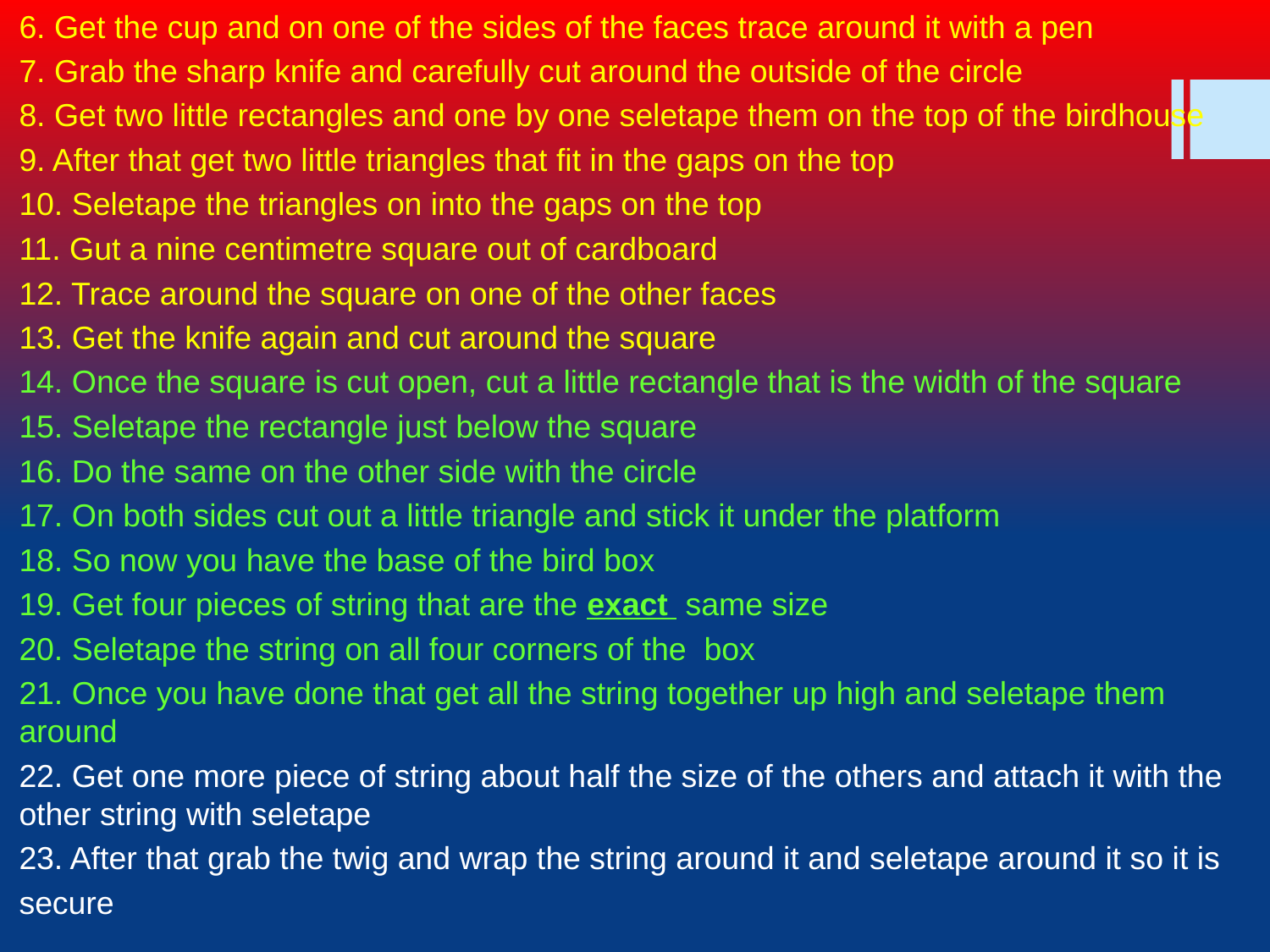

6. Get the cup and on one of the sides of the faces trace around it with a pen
7. Grab the sharp knife and carefully cut around the outside of the circle
8. Get two little rectangles and one by one seletape them on the top of the birdhouse
9. After that get two little triangles that fit in the gaps on the top
10. Seletape the triangles on into the gaps on the top
11. Gut a nine centimetre square out of cardboard
12. Trace around the square on one of the other faces
13. Get the knife again and cut around the square
14. Once the square is cut open, cut a little rectangle that is the width of the square
15. Seletape the rectangle just below the square
16. Do the same on the other side with the circle
17. On both sides cut out a little triangle and stick it under the platform
18. So now you have the base of the bird box
19. Get four pieces of string that are the exact  same size
20. Seletape the string on all four corners of the  box
21. Once you have done that get all the string together up high and seletape them around
22. Get one more piece of string about half the size of the others and attach it with the other string with seletape
23. After that grab the twig and wrap the string around it and seletape around it so it is
secure
#